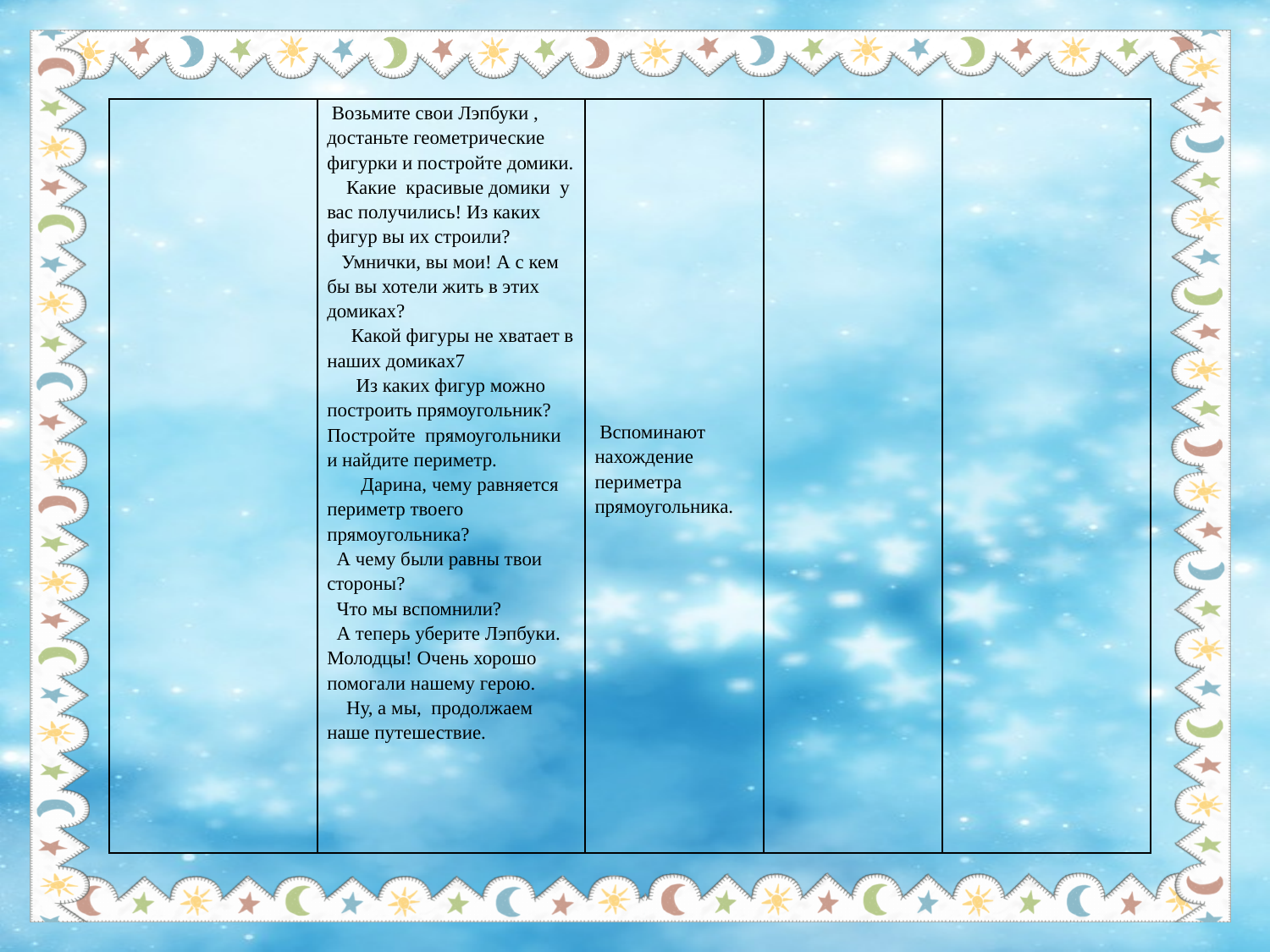

|  | Возьмите свои Лэпбуки , достаньте геометрические фигурки и постройте домики. Какие красивые домики у вас получились! Из каких фигур вы их строили? Умнички, вы мои! А с кем бы вы хотели жить в этих домиках? Какой фигуры не хватает в наших домиках7 Из каких фигур можно построить прямоугольник? Постройте прямоугольники и найдите периметр. Дарина, чему равняется периметр твоего прямоугольника? А чему были равны твои стороны? Что мы вспомнили? А теперь уберите Лэпбуки. Молодцы! Очень хорошо помогали нашему герою. Ну, а мы, продолжаем наше путешествие. | Вспоминают нахождение периметра прямоугольника. |  |  |
| --- | --- | --- | --- | --- |